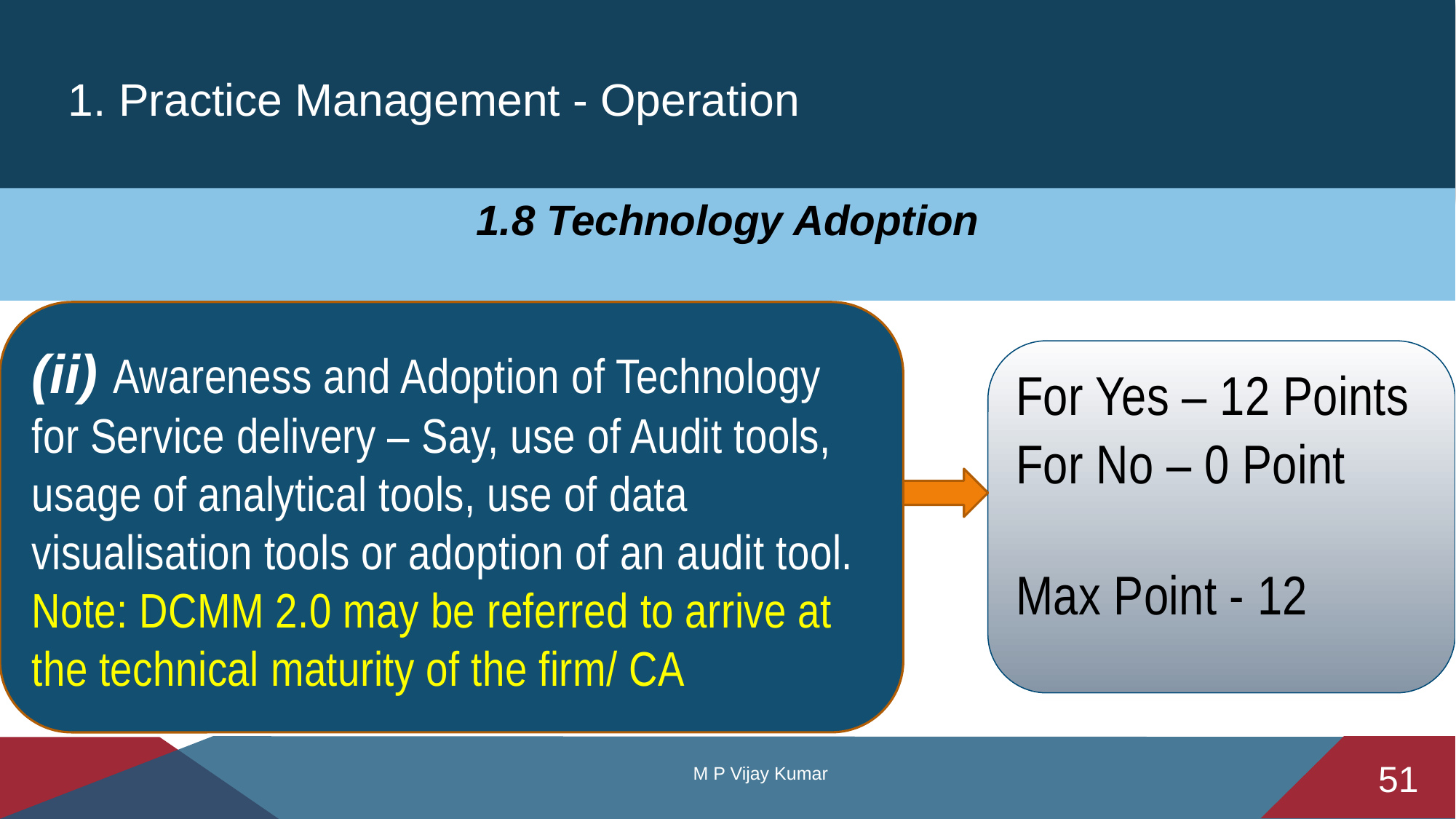

1. Practice Management - Operation
1.8 Technology Adoption

(ii) Awareness and Adoption of Technology for Service delivery – Say, use of Audit tools, usage of analytical tools, use of data visualisation tools or adoption of an audit tool. Note: DCMM 2.0 may be referred to arrive at the technical maturity of the firm/ CA
For Yes – 12 Points
For No – 0 Point

Max Point - 12